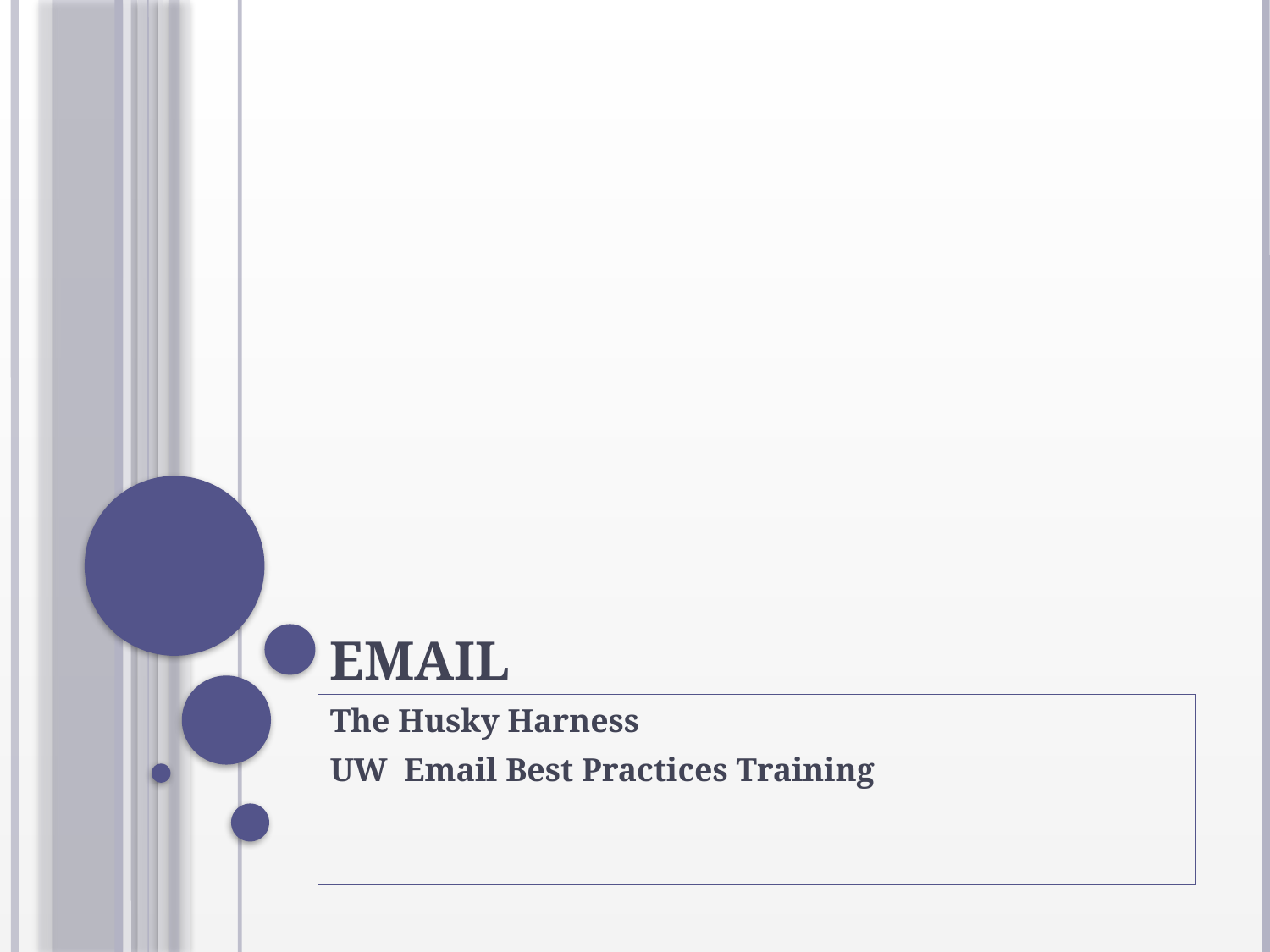

# Email
The Husky Harness
UW  Email Best Practices Training